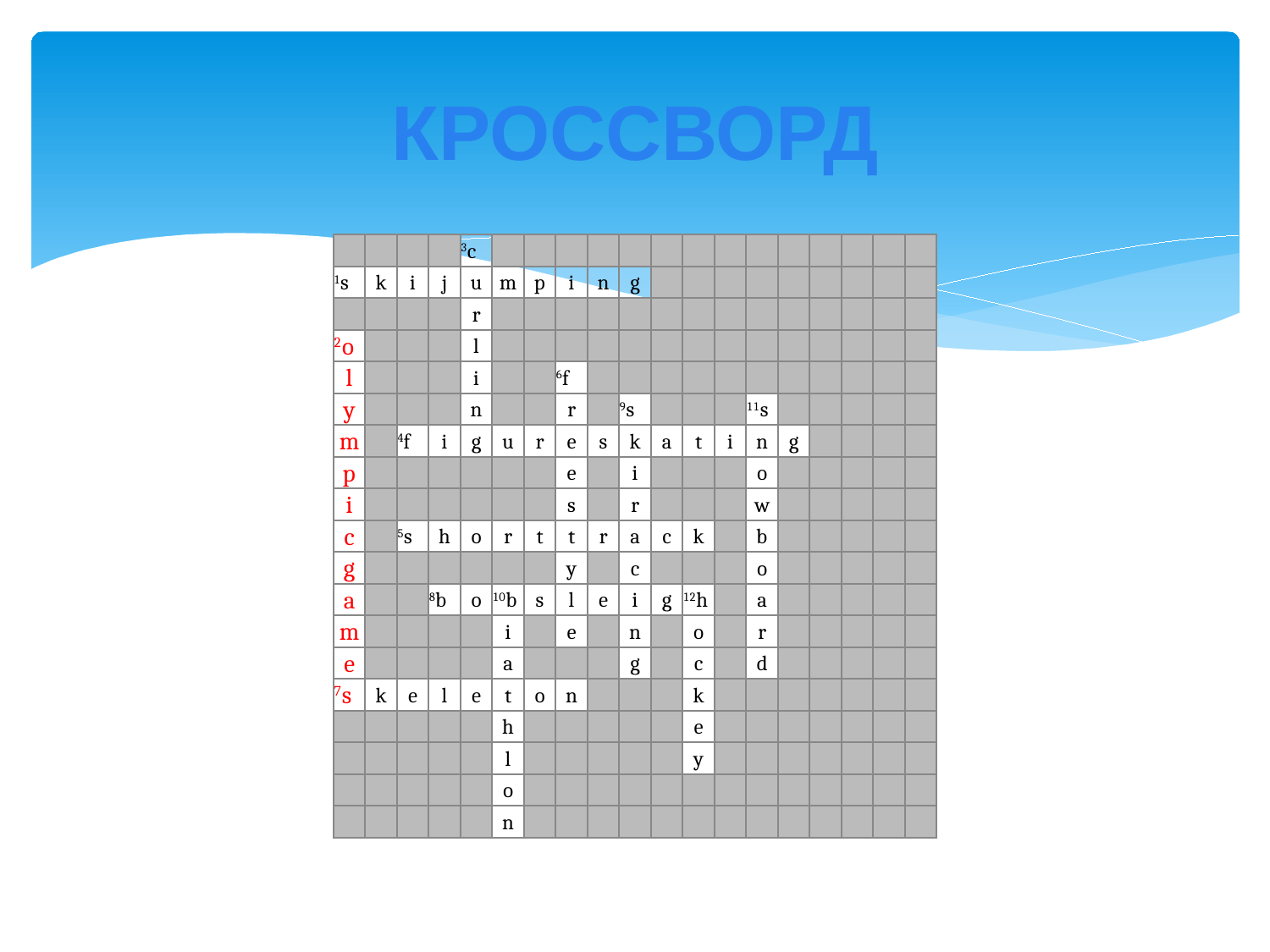

# КРОССВОРД

|  |  |  |  | 3c |  |  |  |  |  |  |  |  |  |  |  |  |  |  |
| --- | --- | --- | --- | --- | --- | --- | --- | --- | --- | --- | --- | --- | --- | --- | --- | --- | --- | --- |
| 1s | k | i | j | u | m | p | i | n | g |  |  |  |  |  |  |  |  |  |
|  |  |  |  | r |  |  |  |  |  |  |  |  |  |  |  |  |  |  |
| 2o |  |  |  | l |  |  |  |  |  |  |  |  |  |  |  |  |  |  |
| l |  |  |  | i |  |  | 6f |  |  |  |  |  |  |  |  |  |  |  |
| y |  |  |  | n |  |  | r |  | 9s |  |  |  | 11s |  |  |  |  |  |
| m |  | 4f | i | g | u | r | e | s | k | a | t | i | n | g |  |  |  |  |
| p |  |  |  |  |  |  | e |  | i |  |  |  | o |  |  |  |  |  |
| i |  |  |  |  |  |  | s |  | r |  |  |  | w |  |  |  |  |  |
| c |  | 5s | h | o | r | t | t | r | a | c | k |  | b |  |  |  |  |  |
| g |  |  |  |  |  |  | y |  | c |  |  |  | o |  |  |  |  |  |
| a |  |  | 8b | o | 10b | s | l | e | i | g | 12h |  | a |  |  |  |  |  |
| m |  |  |  |  | i |  | e |  | n |  | o |  | r |  |  |  |  |  |
| e |  |  |  |  | a |  |  |  | g |  | c |  | d |  |  |  |  |  |
| 7s | k | e | l | e | t | o | n |  |  |  | k |  |  |  |  |  |  |  |
|  |  |  |  |  | h |  |  |  |  |  | e |  |  |  |  |  |  |  |
|  |  |  |  |  | l |  |  |  |  |  | y |  |  |  |  |  |  |  |
|  |  |  |  |  | o |  |  |  |  |  |  |  |  |  |  |  |  |  |
|  |  |  |  |  | n |  |  |  |  |  |  |  |  |  |  |  |  |  |